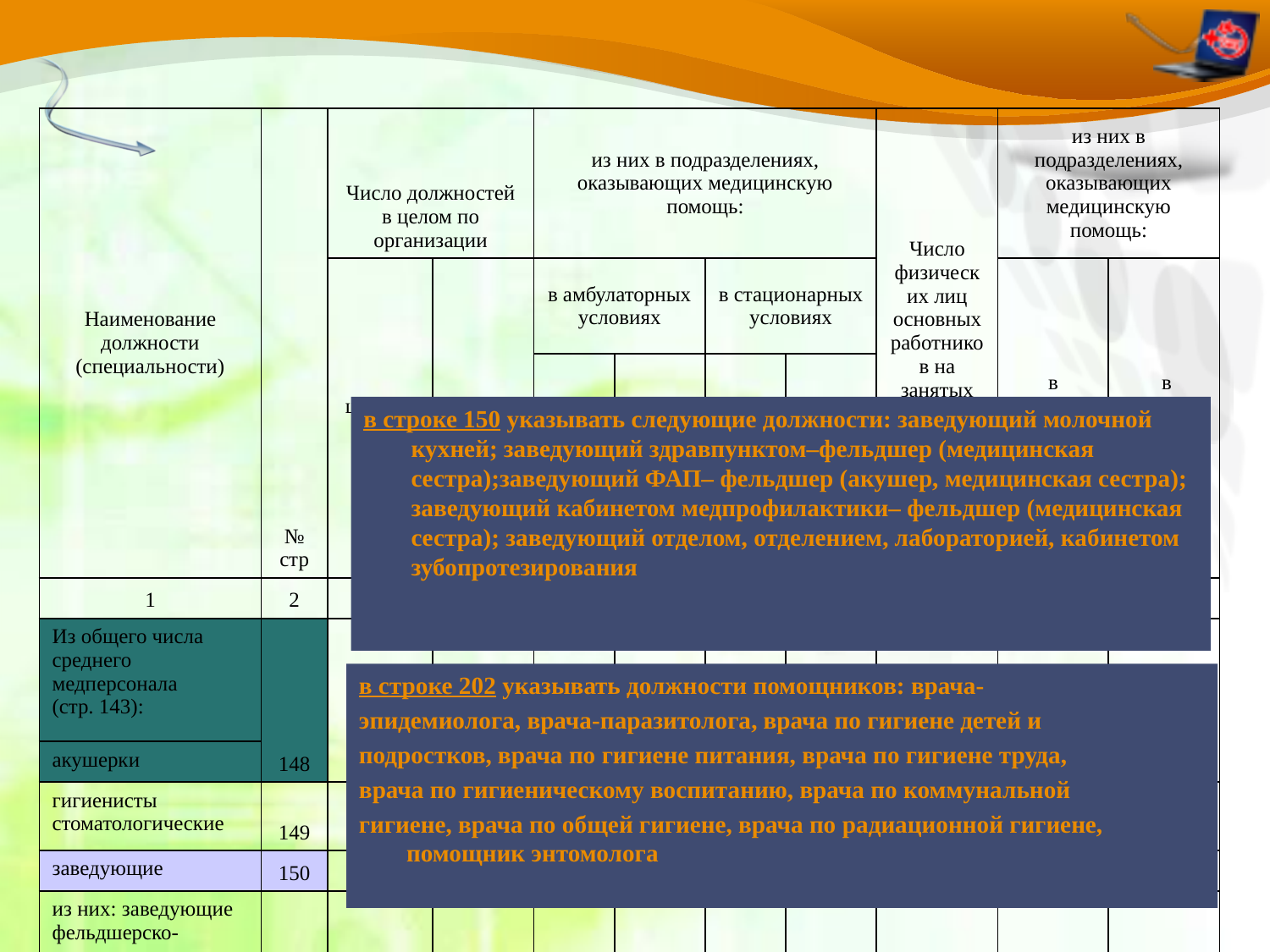

| Наименование должности (специальности) | № стр | Число должностей в целом по организации |  | из них в подразделениях, оказывающих медицинскую помощь: |  |  |  | Число физических лиц основных работников на занятых должностях | из них в подразделениях, оказывающих медицинскую помощь: |  |
| --- | --- | --- | --- | --- | --- | --- | --- | --- | --- | --- |
|  |  | штатных | занятых | в амбулаторных условиях |  | в стационарных условиях |  |  | в амбулаторных условиях | в стационарных условиях |
|  |  |  |  | штатных | занятых | штатных | занятых |  |  |  |
| 1 | 2 | 3 | 4 | 5 | 6 | 7 | 8 | 9 | 10 | 11 |
| Из общего числа среднего медперсонала (стр. 143): | 148 |  |  |  |  |  |  |  |  |  |
| акушерки |  |  |  |  |  |  |  |  |  |  |
| гигиенисты стоматологические | 149 |  |  |  |  |  |  |  |  |  |
| заведующие | 150 |  |  |  |  |  |  |  |  |  |
| из них: заведующие фельдшерско-акушерским пунктом | 151 |  |  |  |  |  |  |  |  |  |
| … | .. |  |  |  |  |  |  |  |  |  |
| помощники врачей | 202 |  |  |  |  |  |  |  |  |  |
в строке 150 указывать следующие должности: заведующий молочной кухней; заведующий здравпунктом–фельдшер (медицинская сестра);заведующий ФАП– фельдшер (акушер, медицинская сестра); заведующий кабинетом медпрофилактики– фельдшер (медицинская сестра); заведующий отделом, отделением, лабораторией, кабинетом зубопротезирования
в строке 202 указывать должности помощников: врача-
эпидемиолога, врача-паразитолога, врача по гигиене детей и
подростков, врача по гигиене питания, врача по гигиене труда,
врача по гигиеническому воспитанию, врача по коммунальной
гигиене, врача по общей гигиене, врача по радиационной гигиене, помощник энтомолога